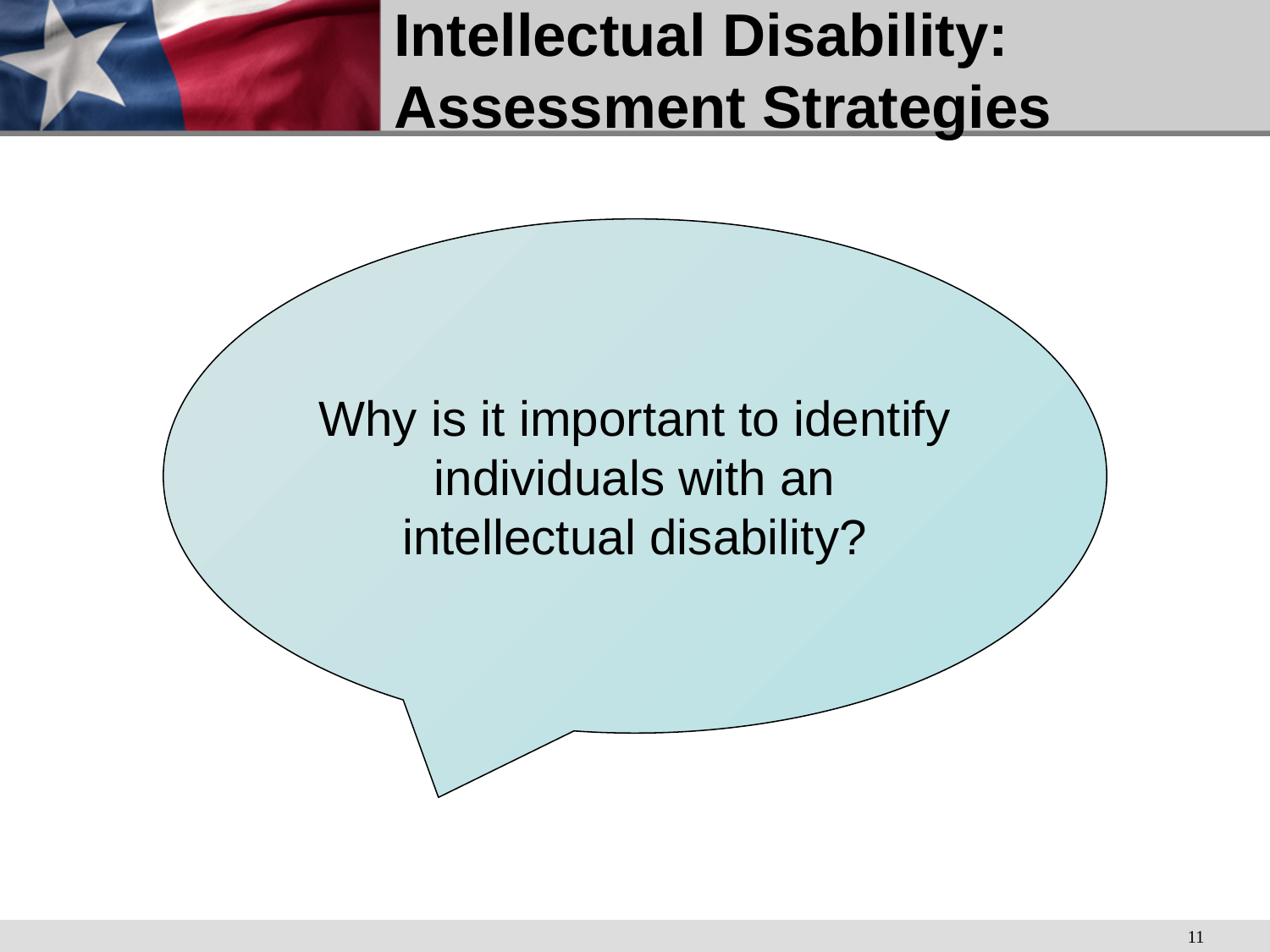

# Intellectual Disability: Assessment Strategies
Why is it important to identify individuals with an intellectual disability?
11